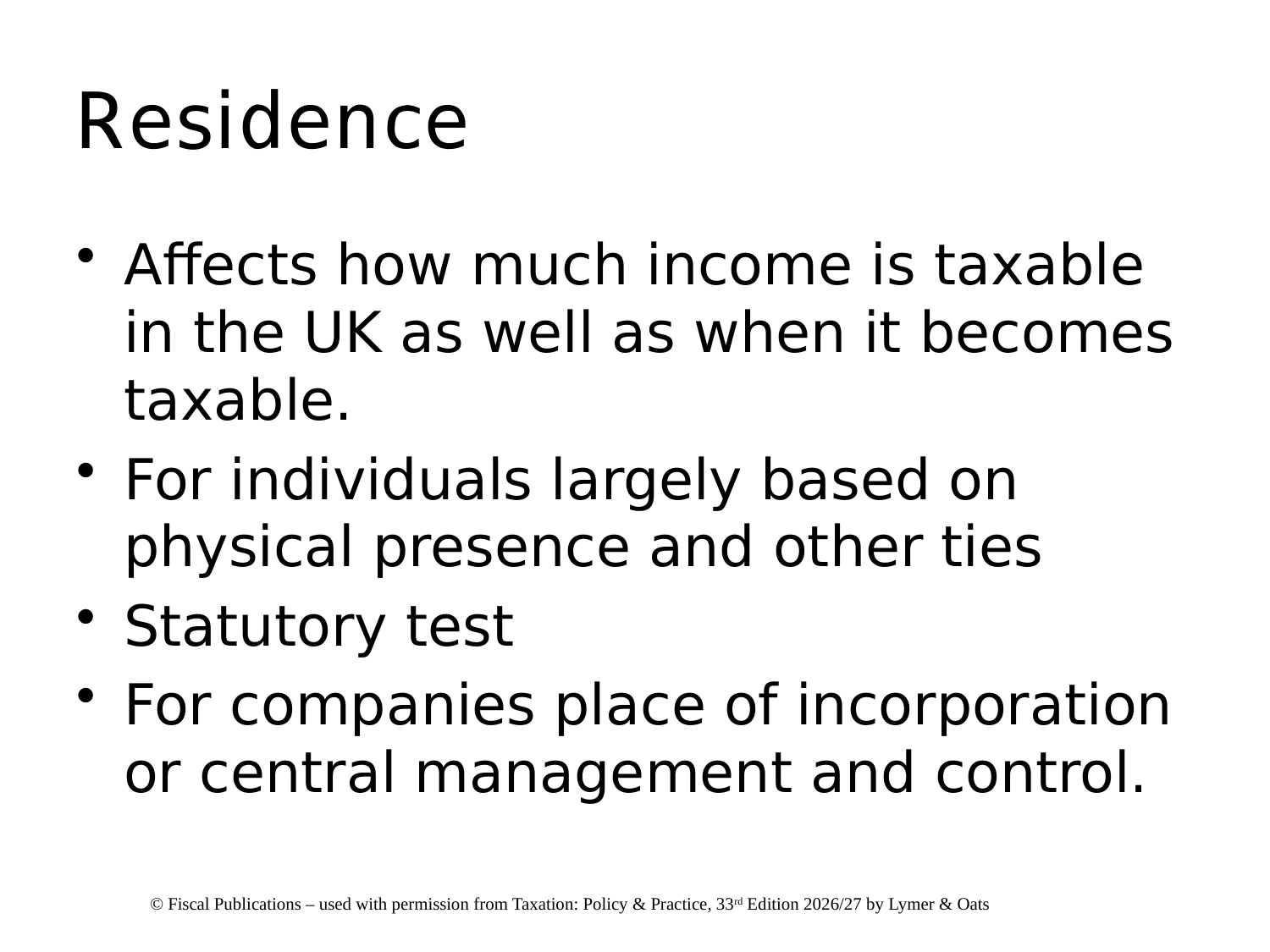

# Residence
Affects how much income is taxable in the UK as well as when it becomes taxable.
For individuals largely based on physical presence and other ties
Statutory test
For companies place of incorporation or central management and control.